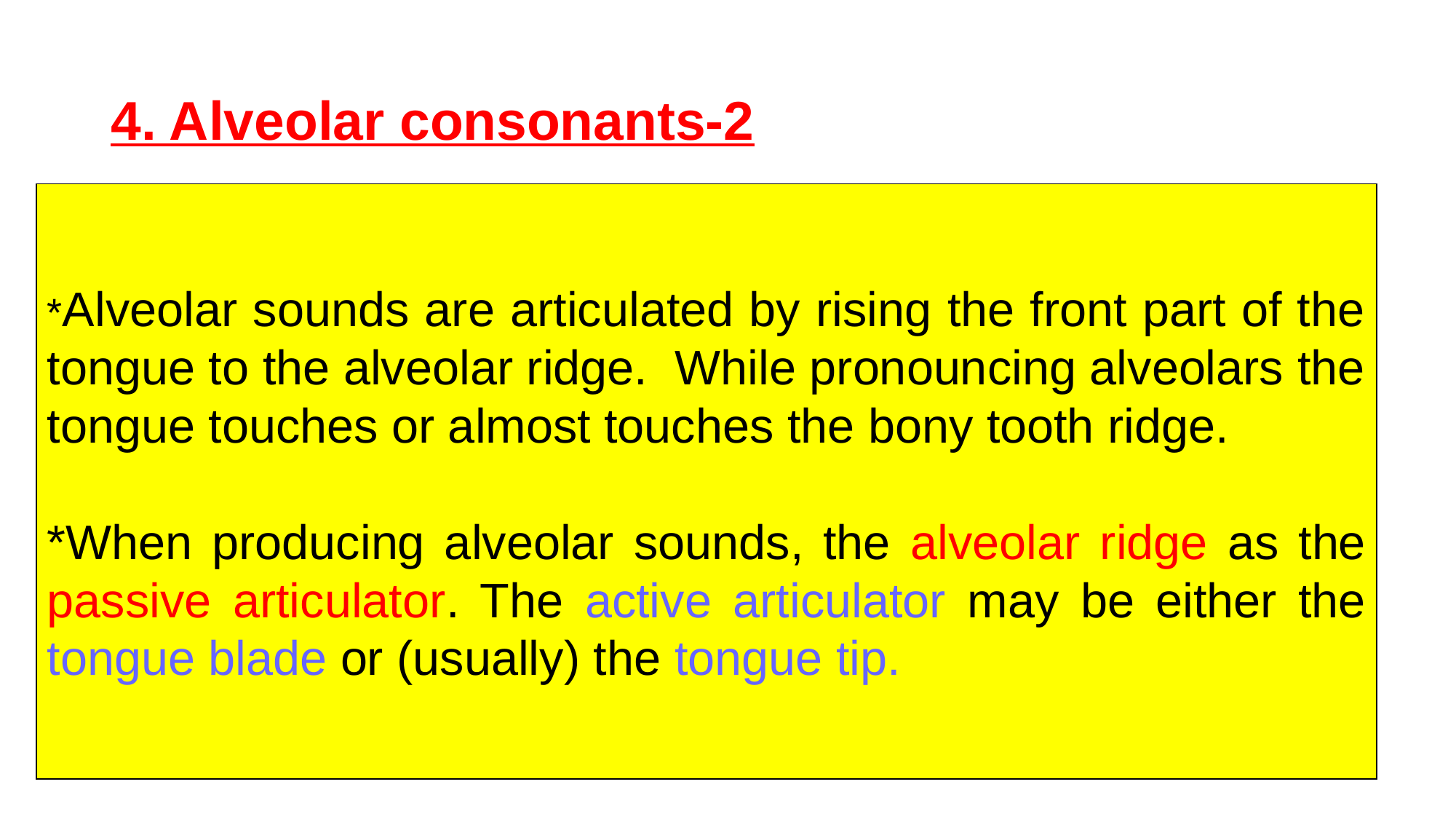

# 4. Alveolar consonants-2
*Alveolar sounds are articulated by rising the front part of the tongue to the alveolar ridge.  While pronouncing alveolars the tongue touches or almost touches the bony tooth ridge.

*When producing alveolar sounds, the alveolar ridge as the passive articulator. The active articulator may be either the tongue blade or (usually) the tongue tip.